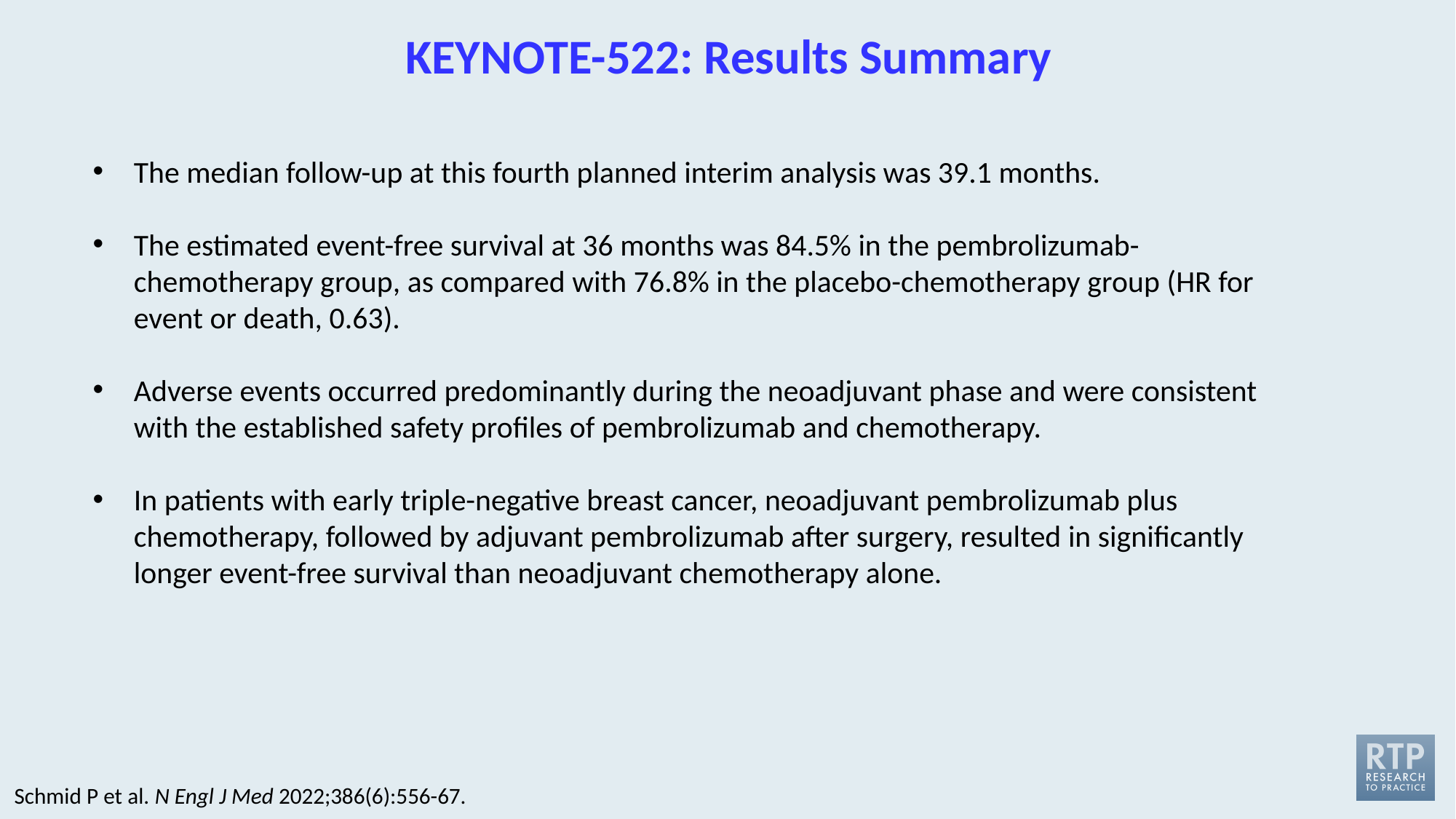

# KEYNOTE-522: Results Summary
The median follow-up at this fourth planned interim analysis was 39.1 months.

The estimated event-free survival at 36 months was 84.5% in the pembrolizumab-chemotherapy group, as compared with 76.8% in the placebo-chemotherapy group (HR for event or death, 0.63).

Adverse events occurred predominantly during the neoadjuvant phase and were consistent with the established safety profiles of pembrolizumab and chemotherapy.

In patients with early triple-negative breast cancer, neoadjuvant pembrolizumab plus chemotherapy, followed by adjuvant pembrolizumab after surgery, resulted in significantly longer event-free survival than neoadjuvant chemotherapy alone.

Schmid P et al. N Engl J Med 2022;386(6):556-67.